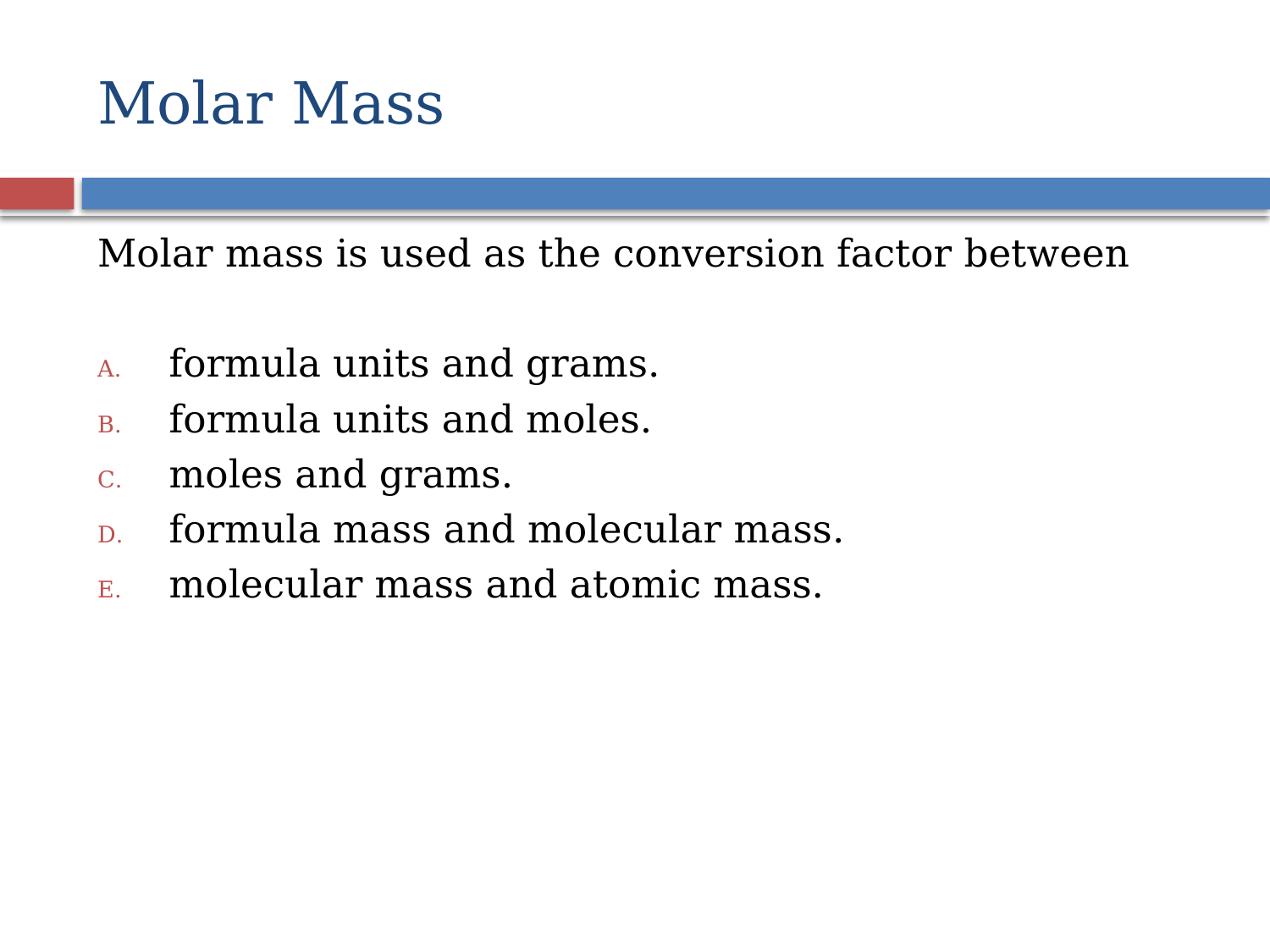

# Molar Mass
Molar mass is used as the conversion factor between

formula units and grams.
formula units and moles.
moles and grams.
formula mass and molecular mass.
molecular mass and atomic mass.